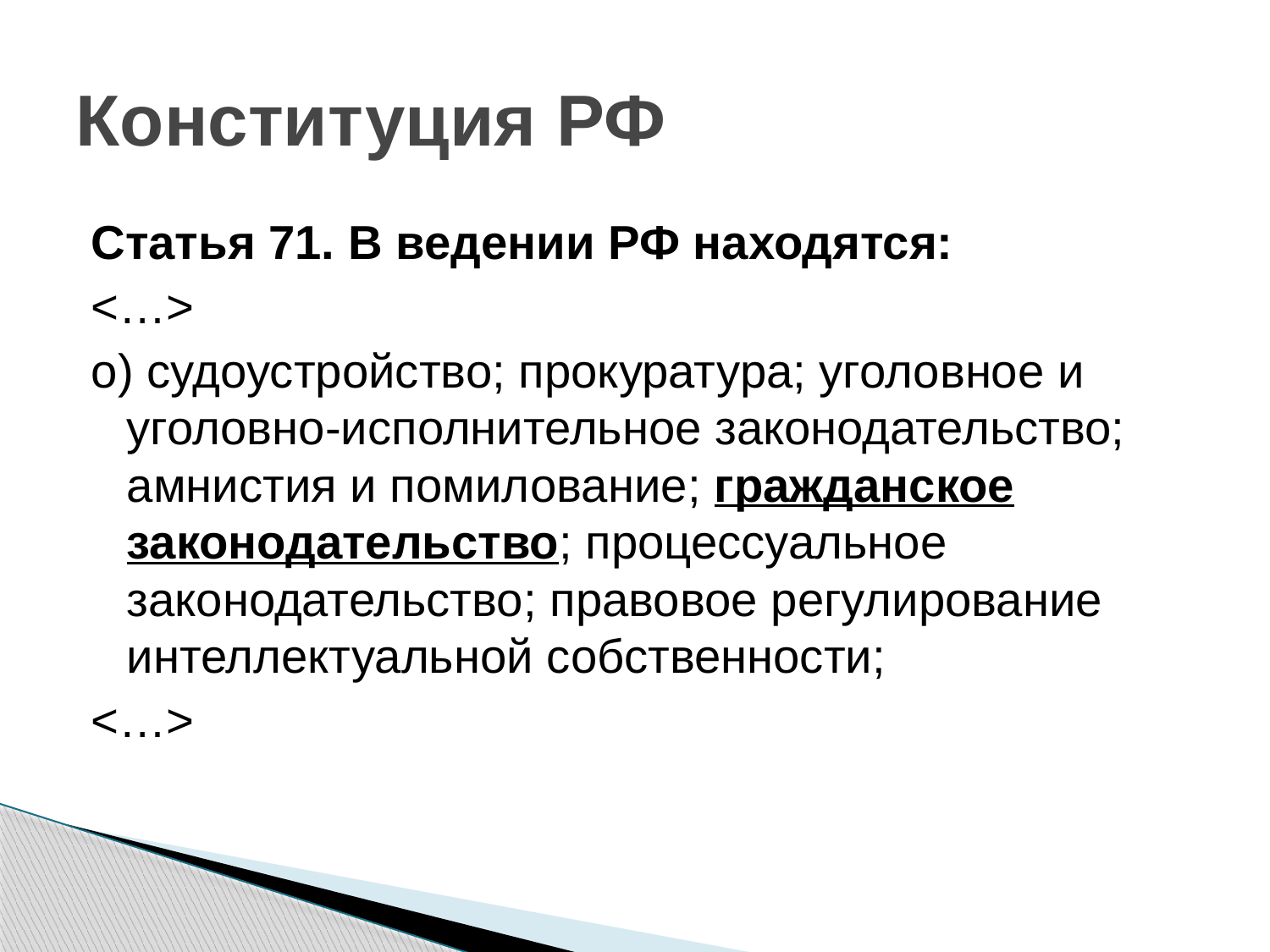

# Конституция РФ
Статья 71. В ведении РФ находятся:
<…>
о) судоустройство; прокуратура; уголовное и уголовно-исполнительное законодательство; амнистия и помилование; гражданское законодательство; процессуальное законодательство; правовое регулирование интеллектуальной собственности;
<…>